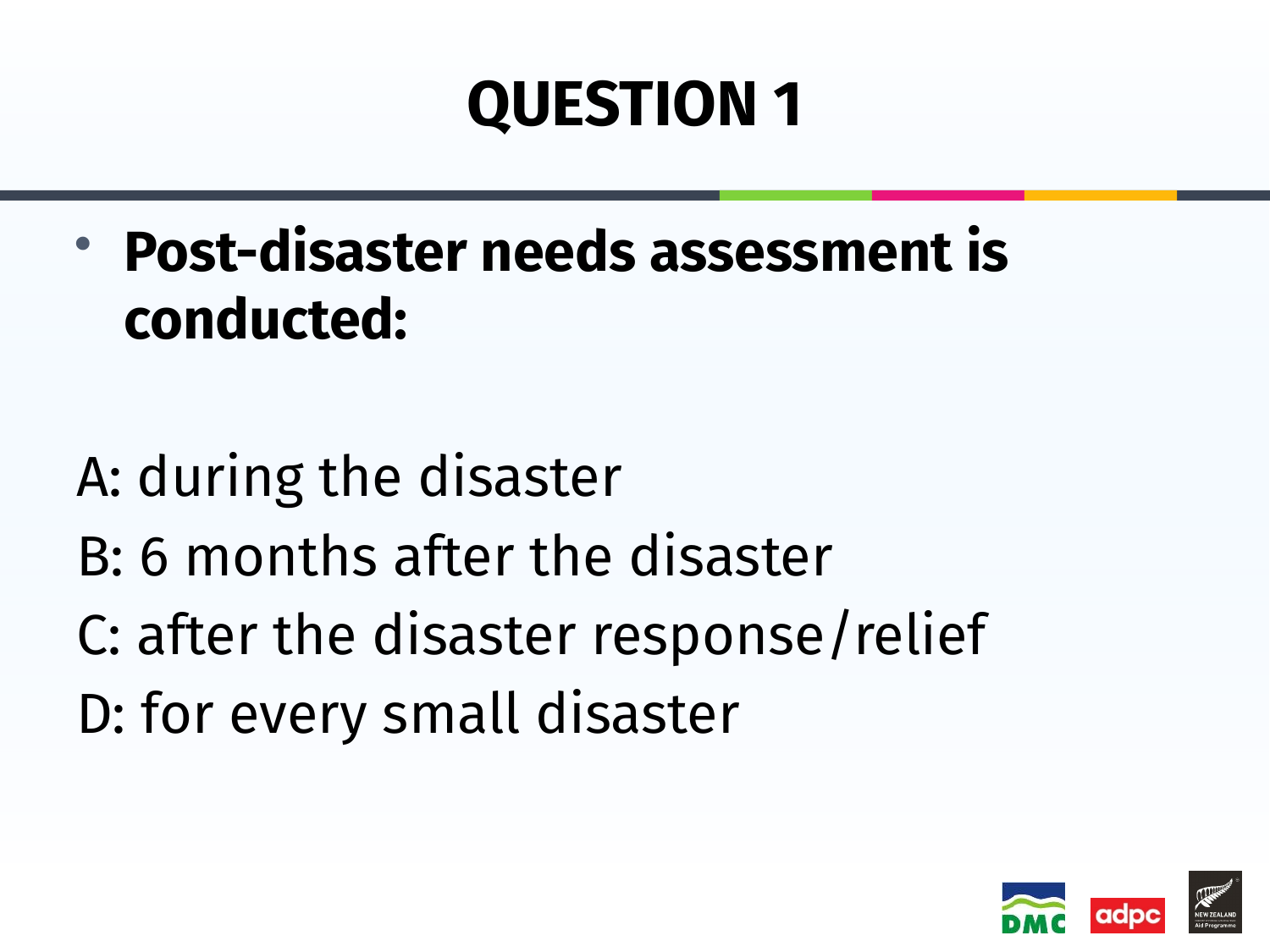

# QUESTION 1
Post-disaster needs assessment is conducted:

A: during the disaster
B: 6 months after the disaster
C: after the disaster response/relief
D: for every small disaster